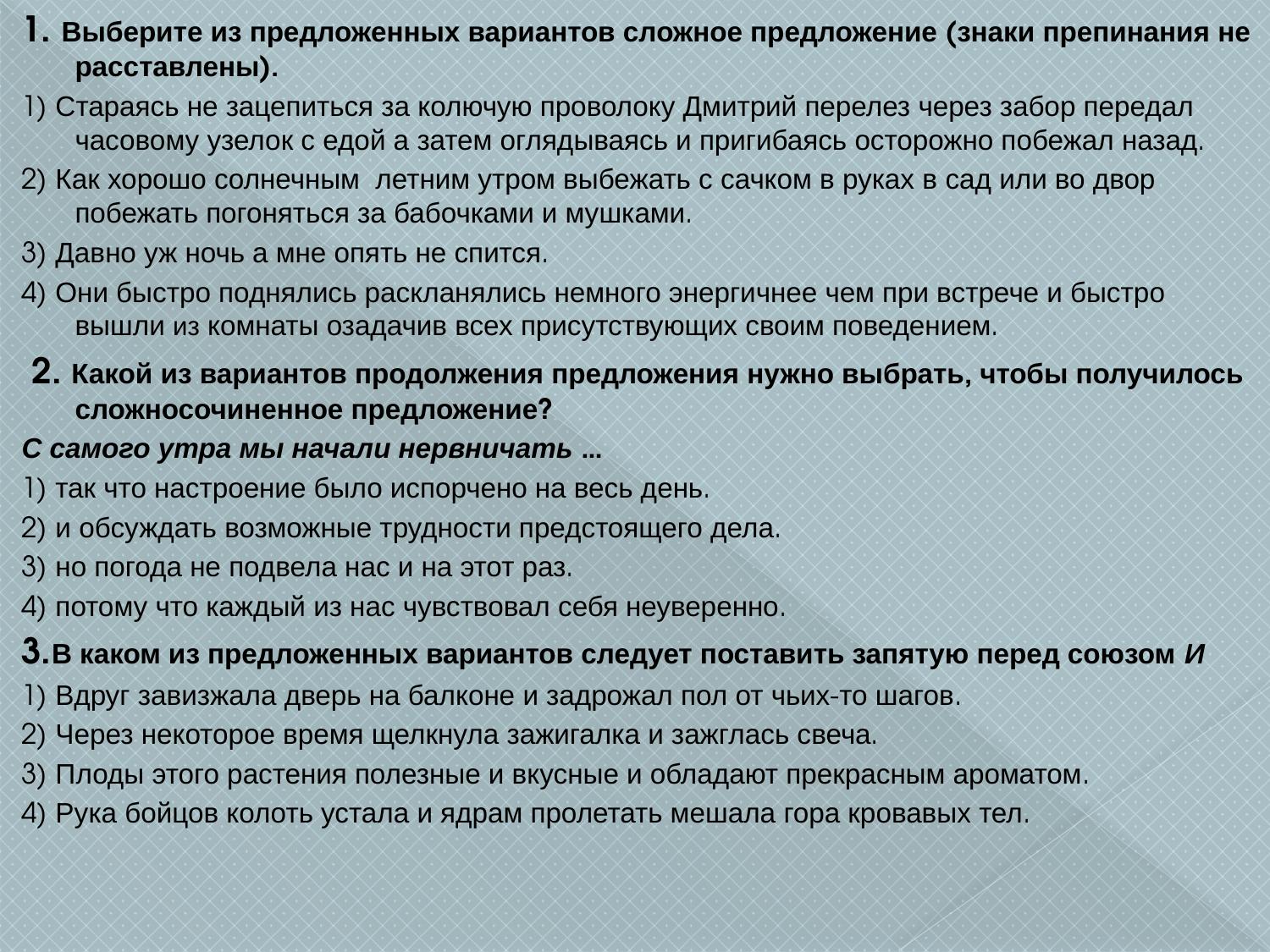

1. Выберите из предложенных вариантов сложное предложение (знаки препинания не расставлены).
1) Стараясь не зацепиться за колючую проволоку Дмитрий перелез через забор передал часовому узелок с едой а затем оглядываясь и пригибаясь осторожно побежал назад.
2) Как хорошо солнечным  летним утром выбежать с сачком в руках в сад или во двор побежать погоняться за бабочками и мушками.
3) Давно уж ночь а мне опять не спится.
4) Они быстро поднялись раскланялись немного энергичнее чем при встрече и быстро вышли из комнаты озадачив всех присутствующих своим поведением.
 2. Какой из вариантов продолжения предложения нужно выбрать, чтобы получилось сложносочиненное предложение?
С самого утра мы начали нервничать …
1) так что настроение было испорчено на весь день.
2) и обсуждать возможные трудности предстоящего дела.
3) но погода не подвела нас и на этот раз.
4) потому что каждый из нас чувствовал себя неуверенно.
3.В каком из предложенных вариантов следует поставить запятую перед союзом И
1) Вдруг завизжала дверь на балконе и задрожал пол от чьих-то шагов.
2) Через некоторое время щелкнула зажигалка и зажглась свеча.
3) Плоды этого растения полезные и вкусные и обладают прекрасным ароматом.
4) Рука бойцов колоть устала и ядрам пролетать мешала гора кровавых тел.